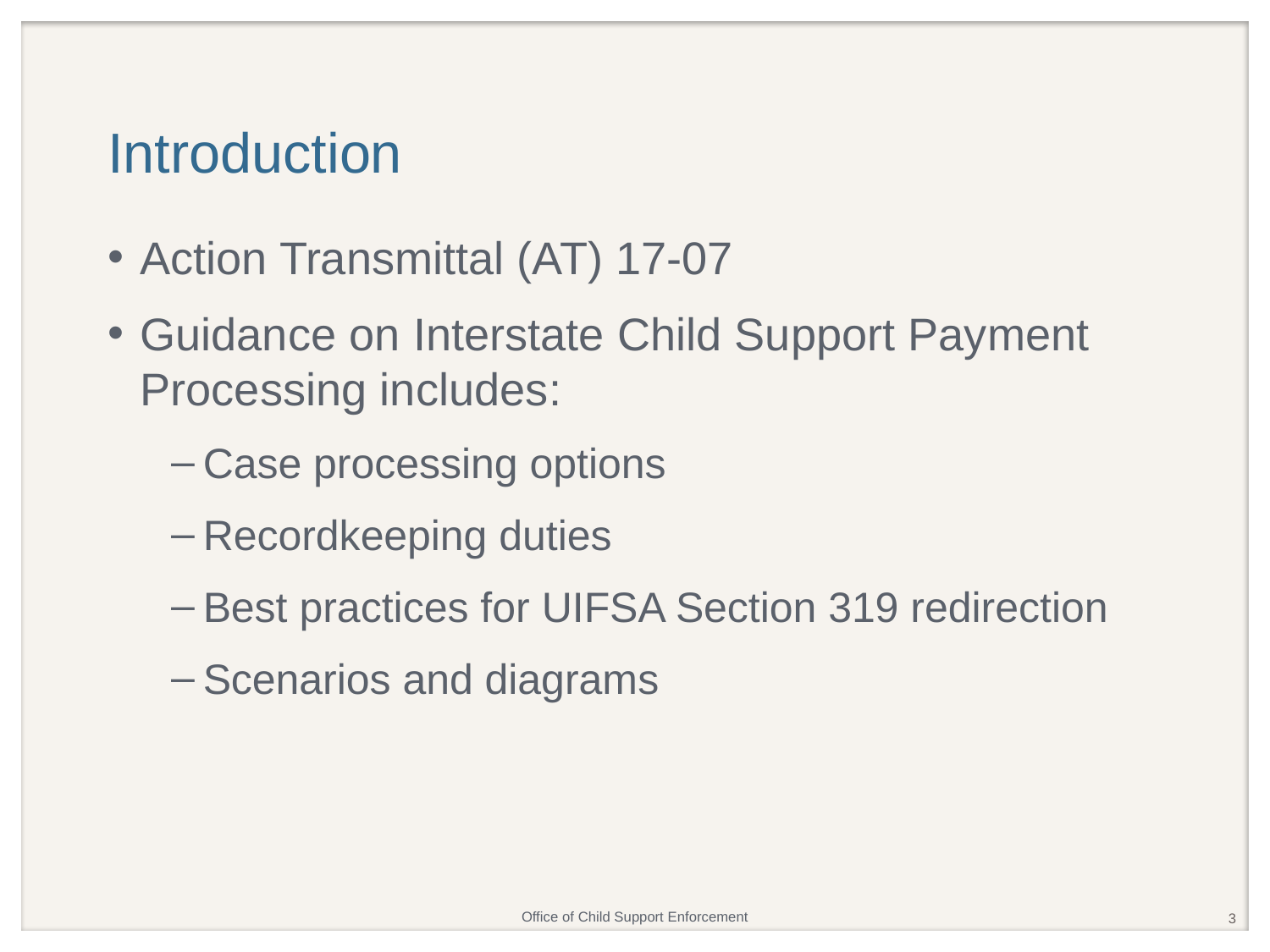

# Introduction
Action Transmittal (AT) 17-07
Guidance on Interstate Child Support Payment Processing includes:
Case processing options
Recordkeeping duties
Best practices for UIFSA Section 319 redirection
Scenarios and diagrams
3